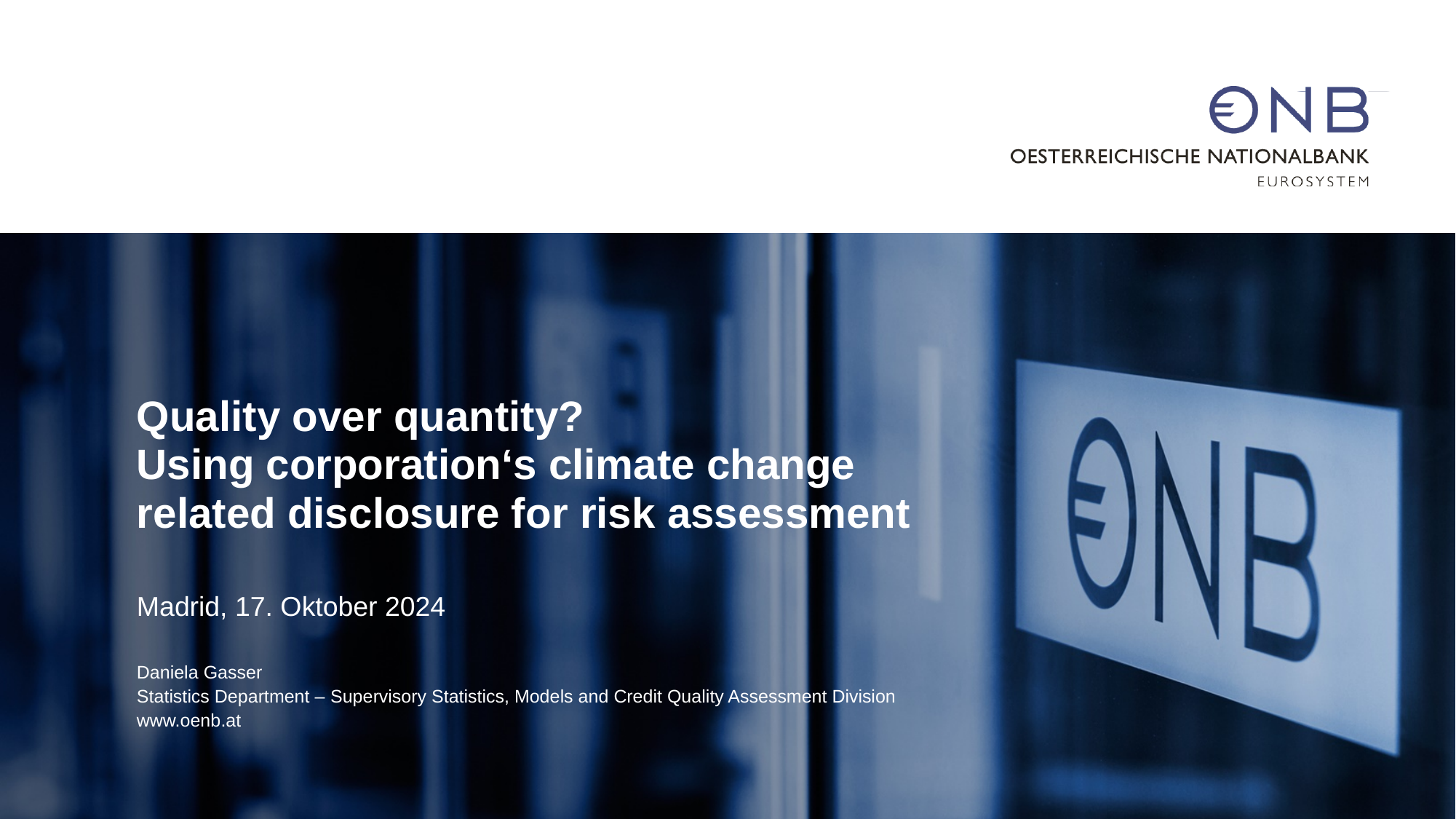

Quality over quantity?
Using corporation‘s climate change related disclosure for risk assessment

Madrid, 17. Oktober 2024

Daniela Gasser
Statistics Department – Supervisory Statistics, Models and Credit Quality Assessment Division
www.oenb.at